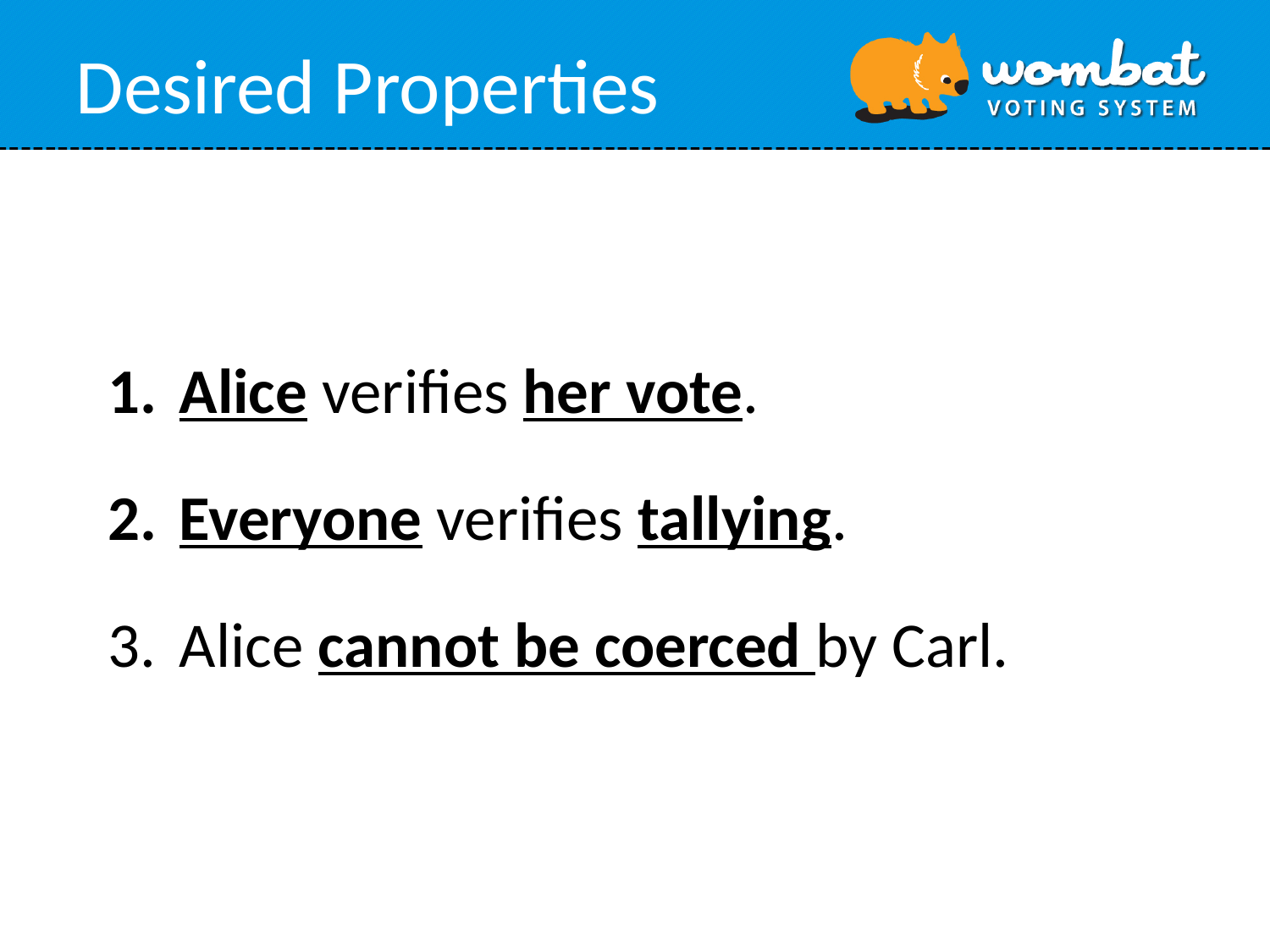

# Desired Properties

Alice verifies her vote.

Everyone verifies tallying.

Alice cannot be coerced by Carl.